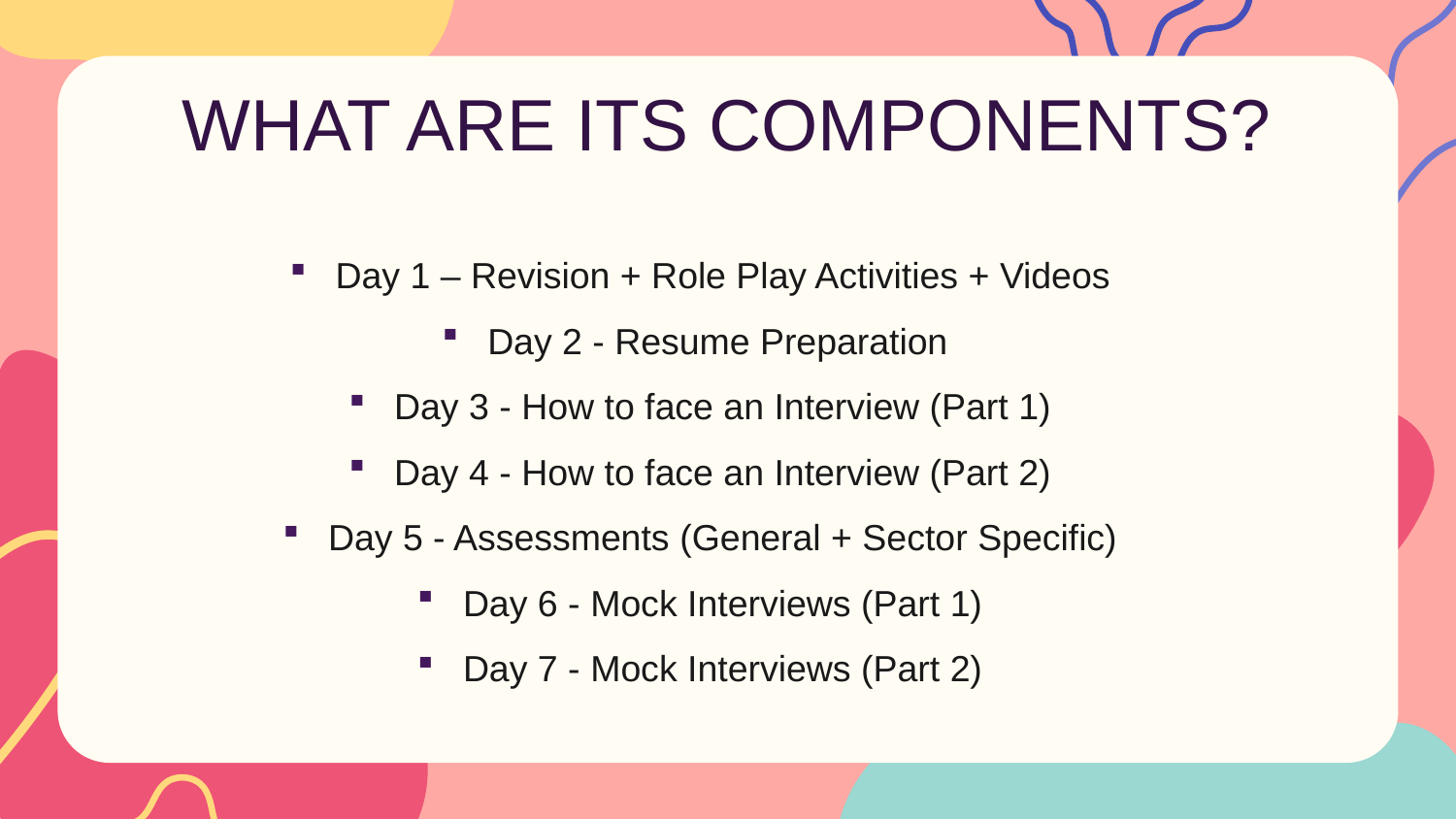

# WHAT ARE ITS COMPONENTS?
Day 1 – Revision + Role Play Activities + Videos
Day 2 - Resume Preparation
Day 3 - How to face an Interview (Part 1)
Day 4 - How to face an Interview (Part 2)
Day 5 - Assessments (General + Sector Specific)
Day 6 - Mock Interviews (Part 1)
Day 7 - Mock Interviews (Part 2)